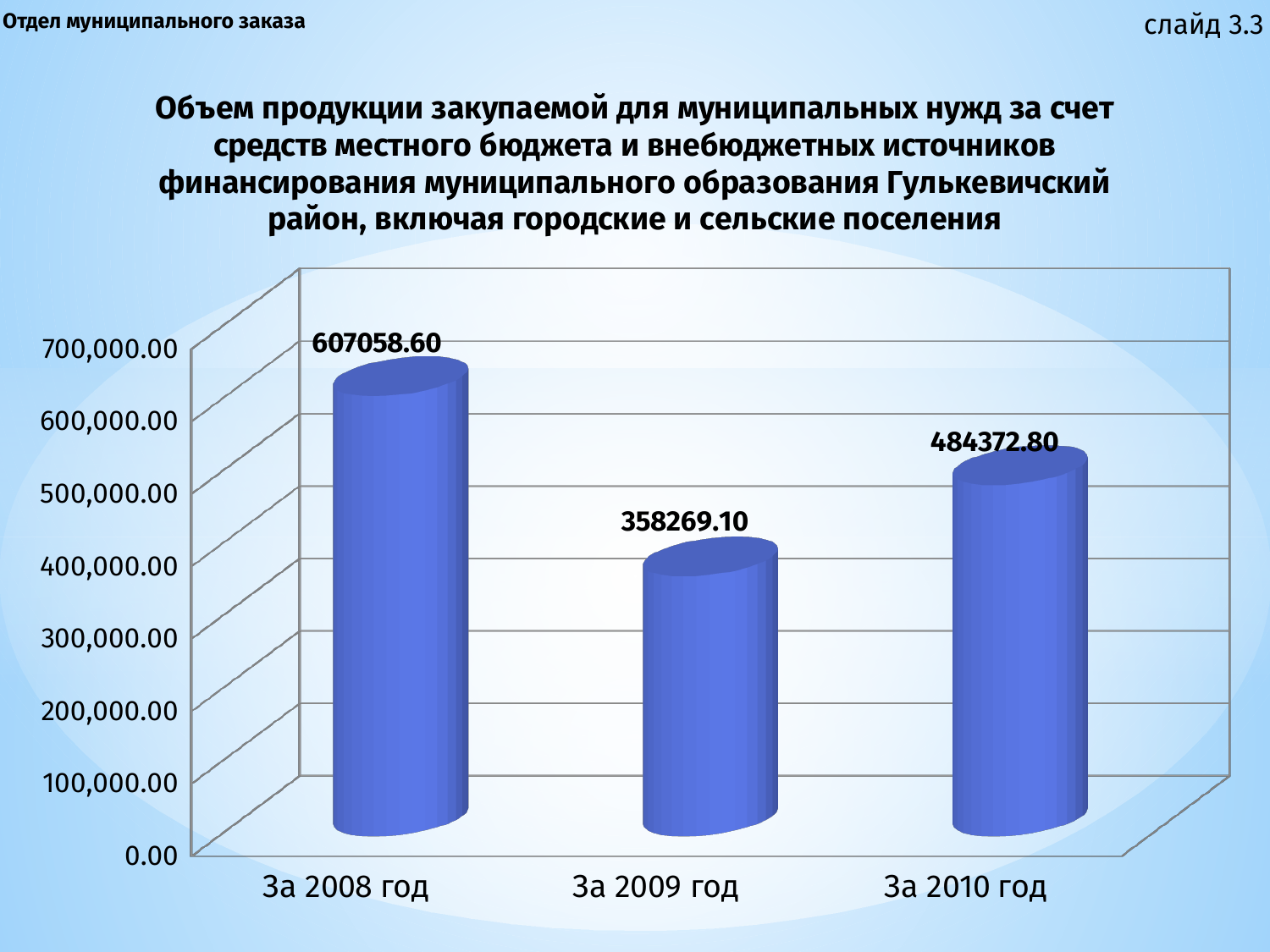

слайд 3.3
Отдел муниципального заказа

[unsupported chart]